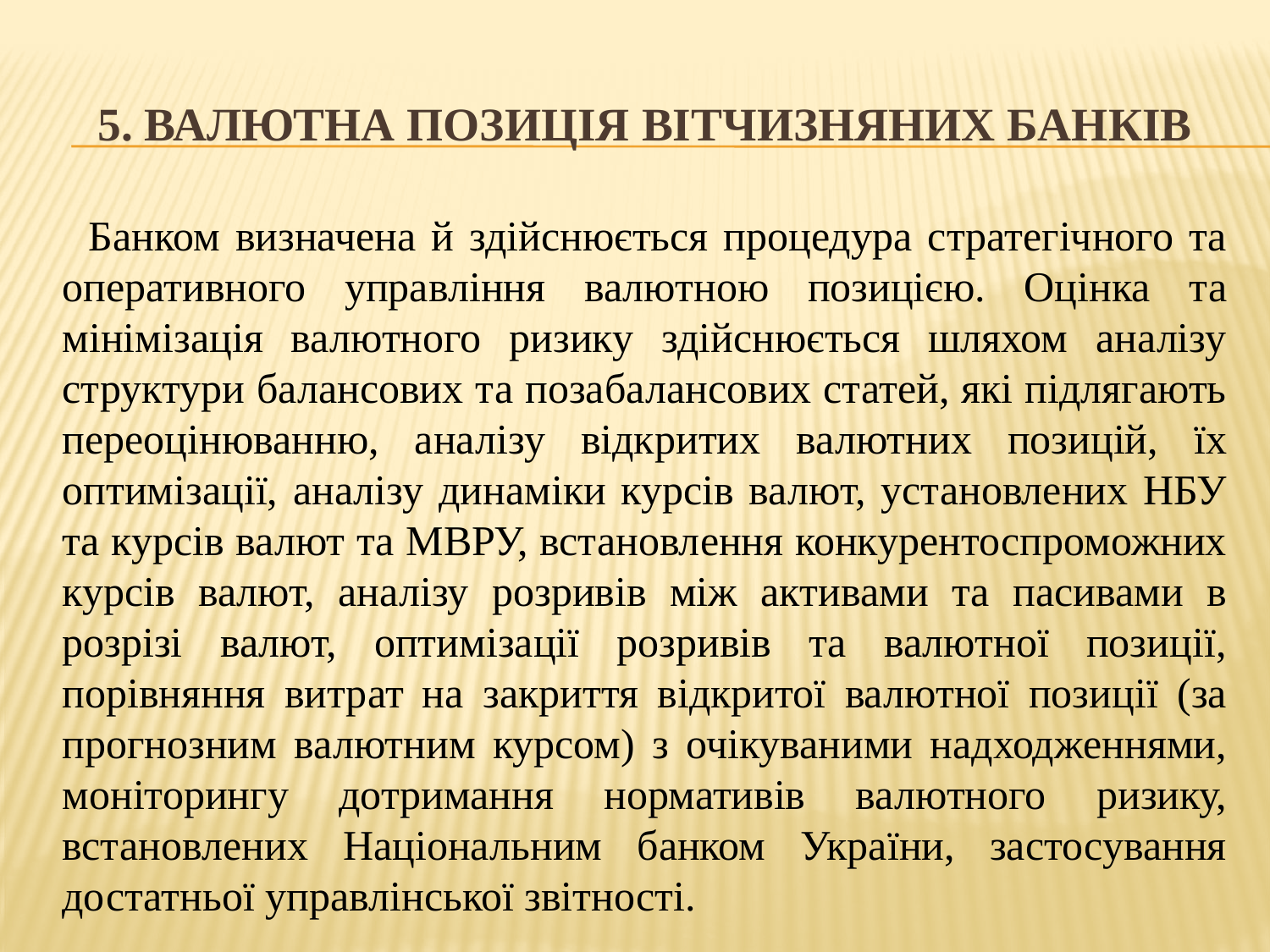

# 5. Валютна позиція вітчизняних банків
Банком визначена й здійснюється процедура стратегічного та оперативного управління валютною позицією. Оцінка та мінімізація валютного ризику здійснюється шляхом аналізу структури балансових та позабалансових статей, які підлягають переоцінюванню, аналізу відкритих валютних позицій, їх оптимізації, аналізу динаміки курсів валют, установлених НБУ та курсів валют та МВРУ, встановлення конкурентоспроможних курсів валют, аналізу розривів між активами та пасивами в розрізі валют, оптимізації розривів та валютної позиції, порівняння витрат на закриття відкритої валютної позиції (за прогнозним валютним курсом) з очікуваними надходженнями, моніторингу дотримання нормативів валютного ризику, встановлених Національним банком України, застосування достатньої управлінської звітності.